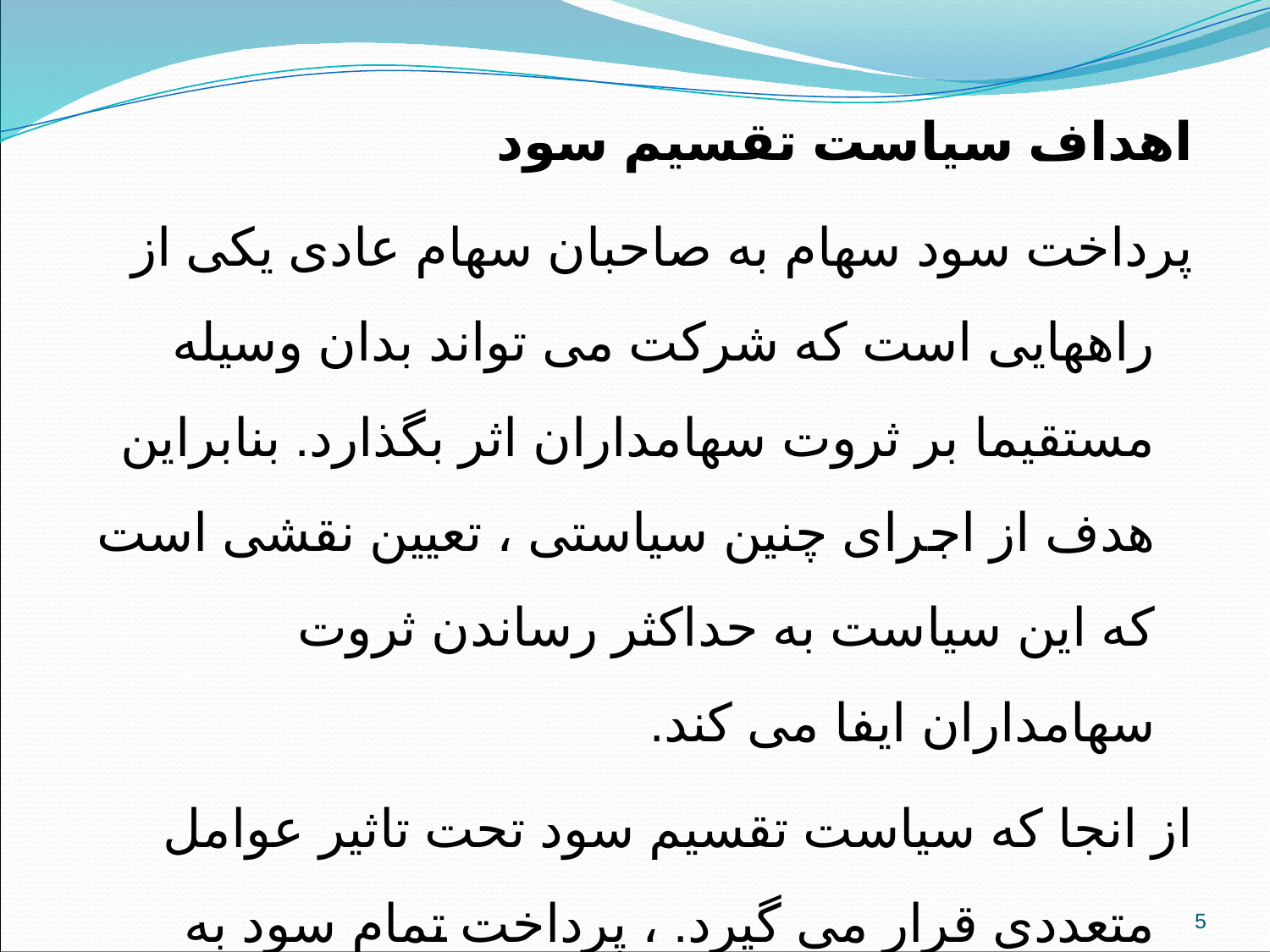

اهداف سیاست تقسیم سود
پرداخت سود سهام به صاحبان سهام عادی یکی از راههایی است که شرکت می تواند بدان وسیله مستقیما بر ثروت سهامداران اثر بگذارد. بنابراین هدف از اجرای چنین سیاستی ، تعیین نقشی است که این سیاست به حداکثر رساندن ثروت سهامداران ایفا می کند.
از انجا که سیاست تقسیم سود تحت تاثیر عوامل متعددی قرار می گیرد. ، پرداخت تمام سود به سهامداران به معنی به حداکثر رسانیدن ثروت نخواهد بود.
سود انباشته یکی از مهمترین منابع مالی بلند مدت شرکت ها می باشد در سال های اخیر شرکت های بزرگ برای تامین نیاز های مالی خود اغلب از سود انباشته استفاده کردند.

5